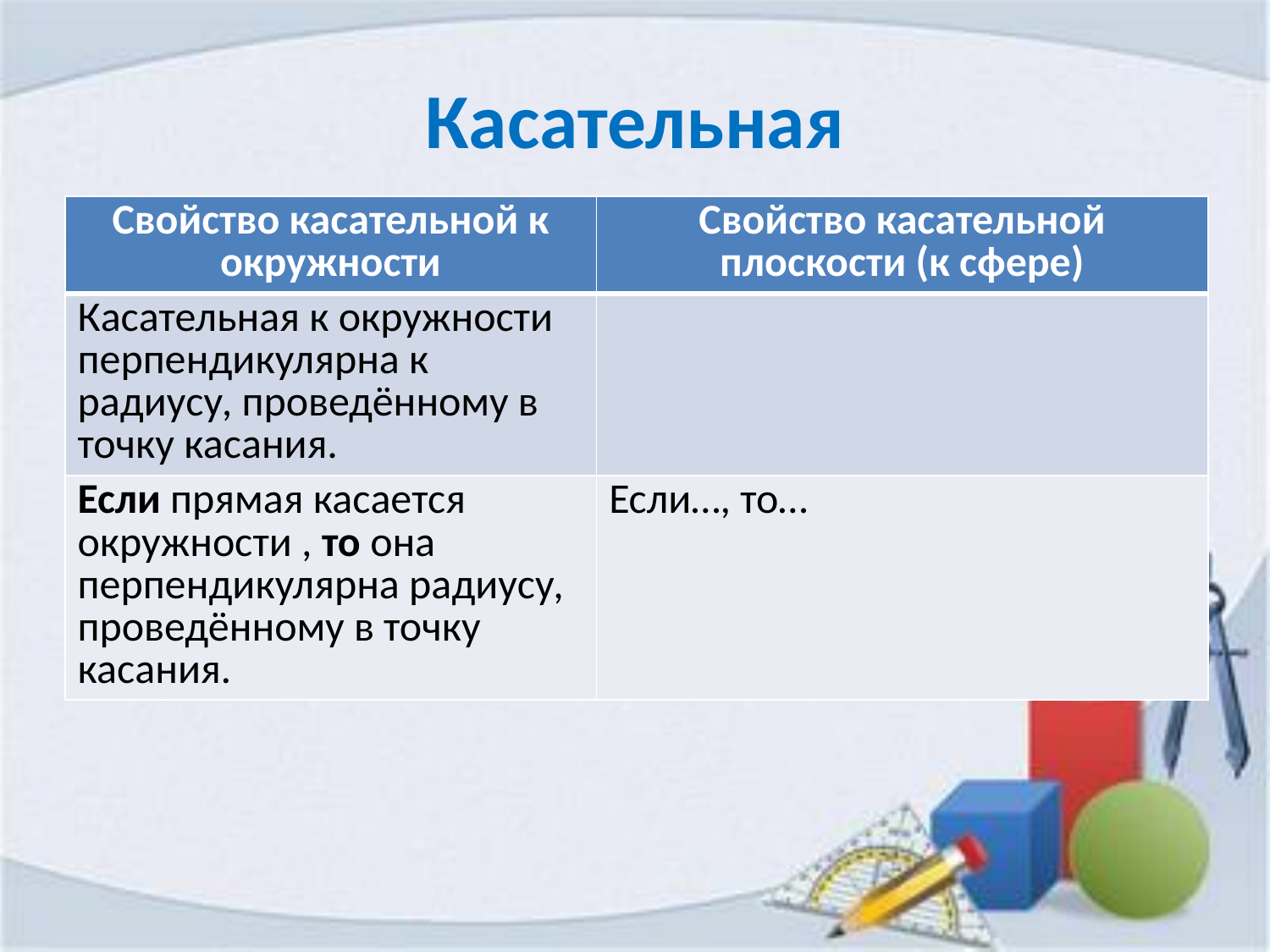

# Касательная
| Свойство касательной к окружности | Свойство касательной плоскости (к сфере) |
| --- | --- |
| Касательная к окружности перпендикулярна к радиусу, проведённому в точку касания. |  |
| Если прямая касается окружности , то она перпендикулярна радиусу, проведённому в точку касания. | Если…, то… |